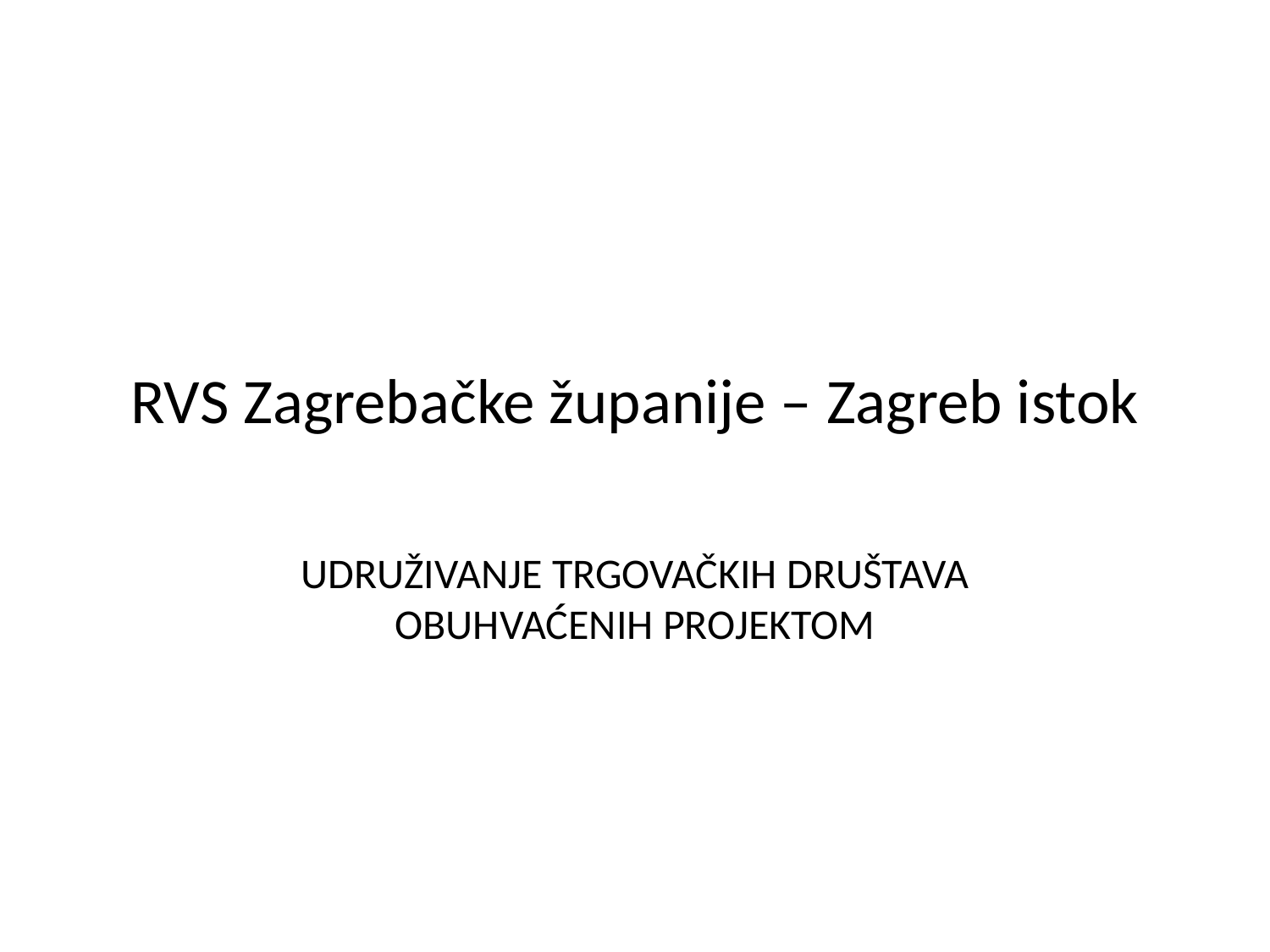

# RVS Zagrebačke županije – Zagreb istok
UDRUŽIVANJE TRGOVAČKIH DRUŠTAVA OBUHVAĆENIH PROJEKTOM